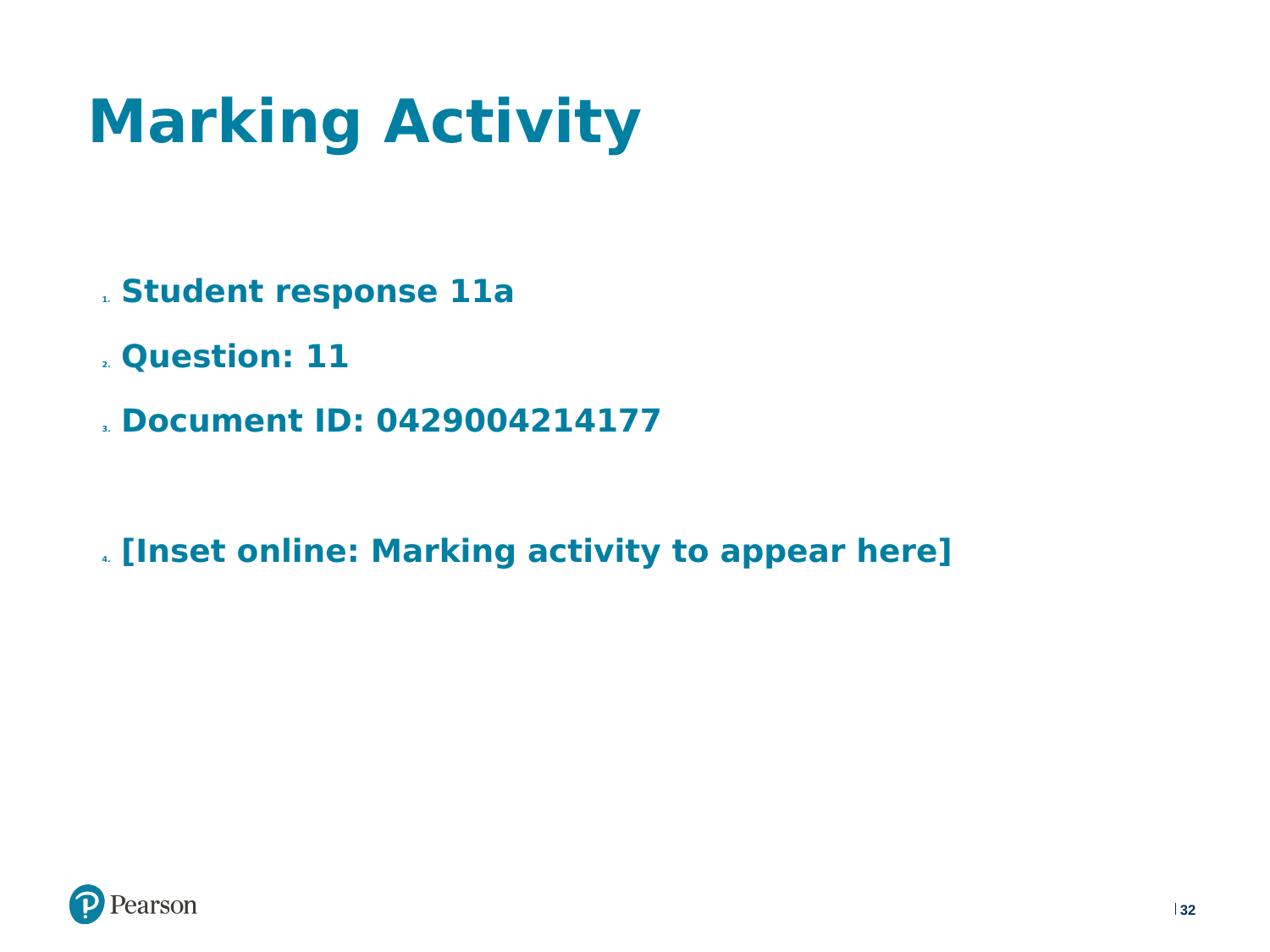

# Marking Activity
Student response 11a
Question: 11
Document ID: 0429004214177

[Inset online: Marking activity to appear here]

32